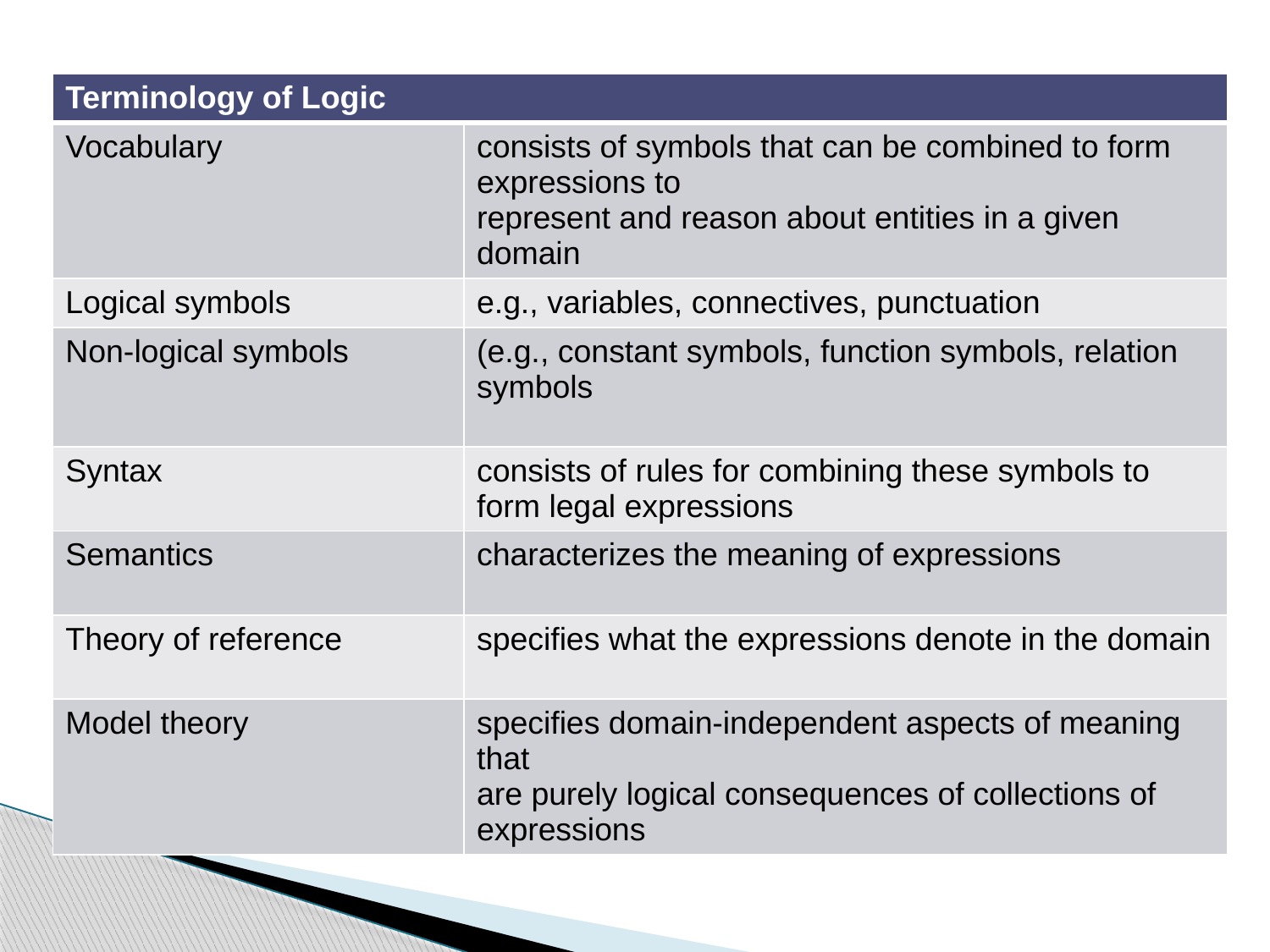

| Terminology of Logic |  |
| --- | --- |
| Vocabulary | consists of symbols that can be combined to form expressions to represent and reason about entities in a given domain |
| Logical symbols | e.g., variables, connectives, punctuation |
| Non-logical symbols | (e.g., constant symbols, function symbols, relation symbols |
| Syntax | consists of rules for combining these symbols to form legal expressions |
| Semantics | characterizes the meaning of expressions |
| Theory of reference | specifies what the expressions denote in the domain |
| Model theory | specifies domain-independent aspects of meaning that are purely logical consequences of collections of expressions |